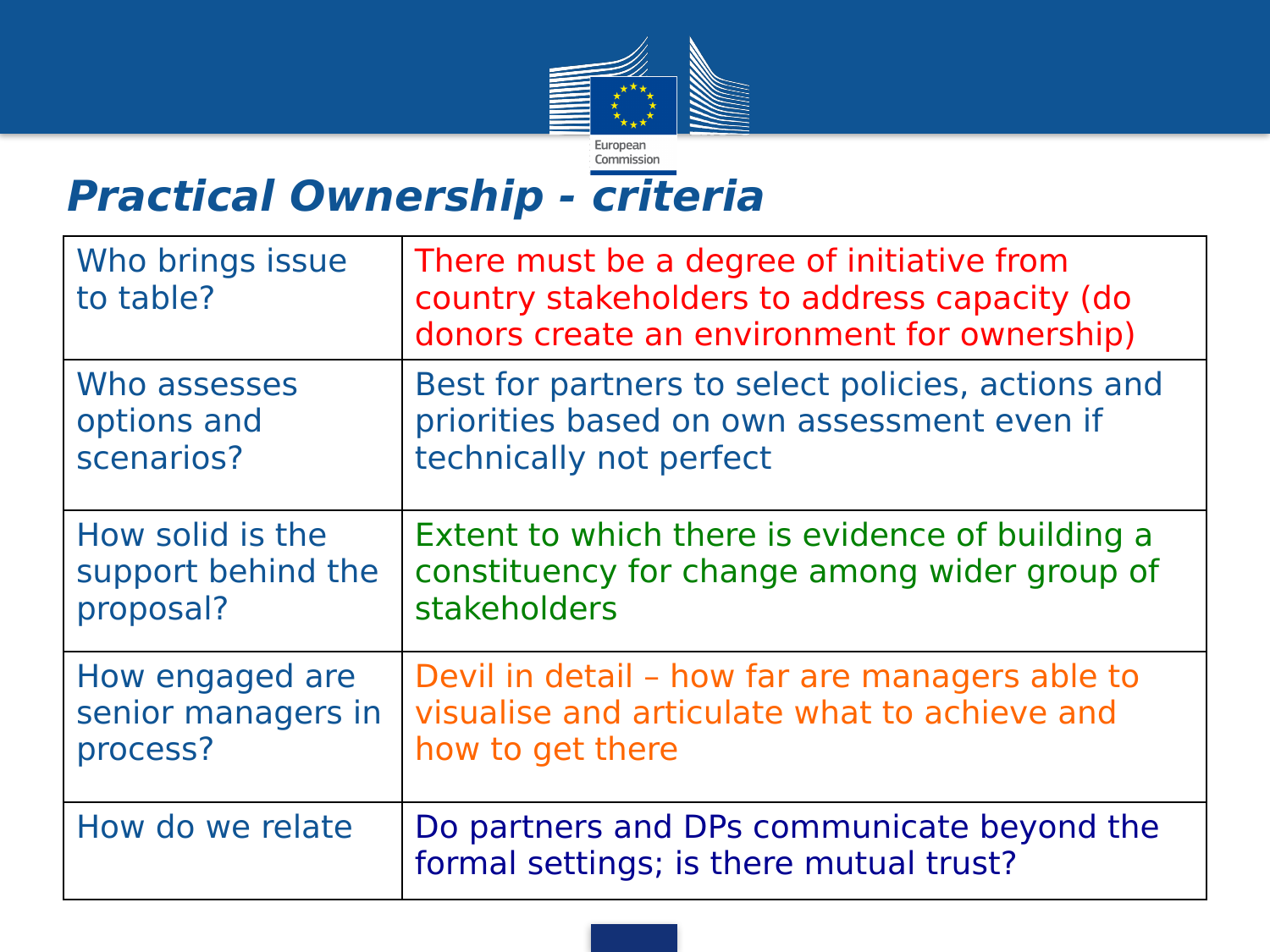

# Practical Ownership - criteria
| Who brings issue to table? | There must be a degree of initiative from country stakeholders to address capacity (do donors create an environment for ownership) |
| --- | --- |
| Who assesses options and scenarios? | Best for partners to select policies, actions and priorities based on own assessment even if technically not perfect |
| How solid is the support behind the proposal? | Extent to which there is evidence of building a constituency for change among wider group of stakeholders |
| How engaged are senior managers in process? | Devil in detail – how far are managers able to visualise and articulate what to achieve and how to get there |
| How do we relate | Do partners and DPs communicate beyond the formal settings; is there mutual trust? |